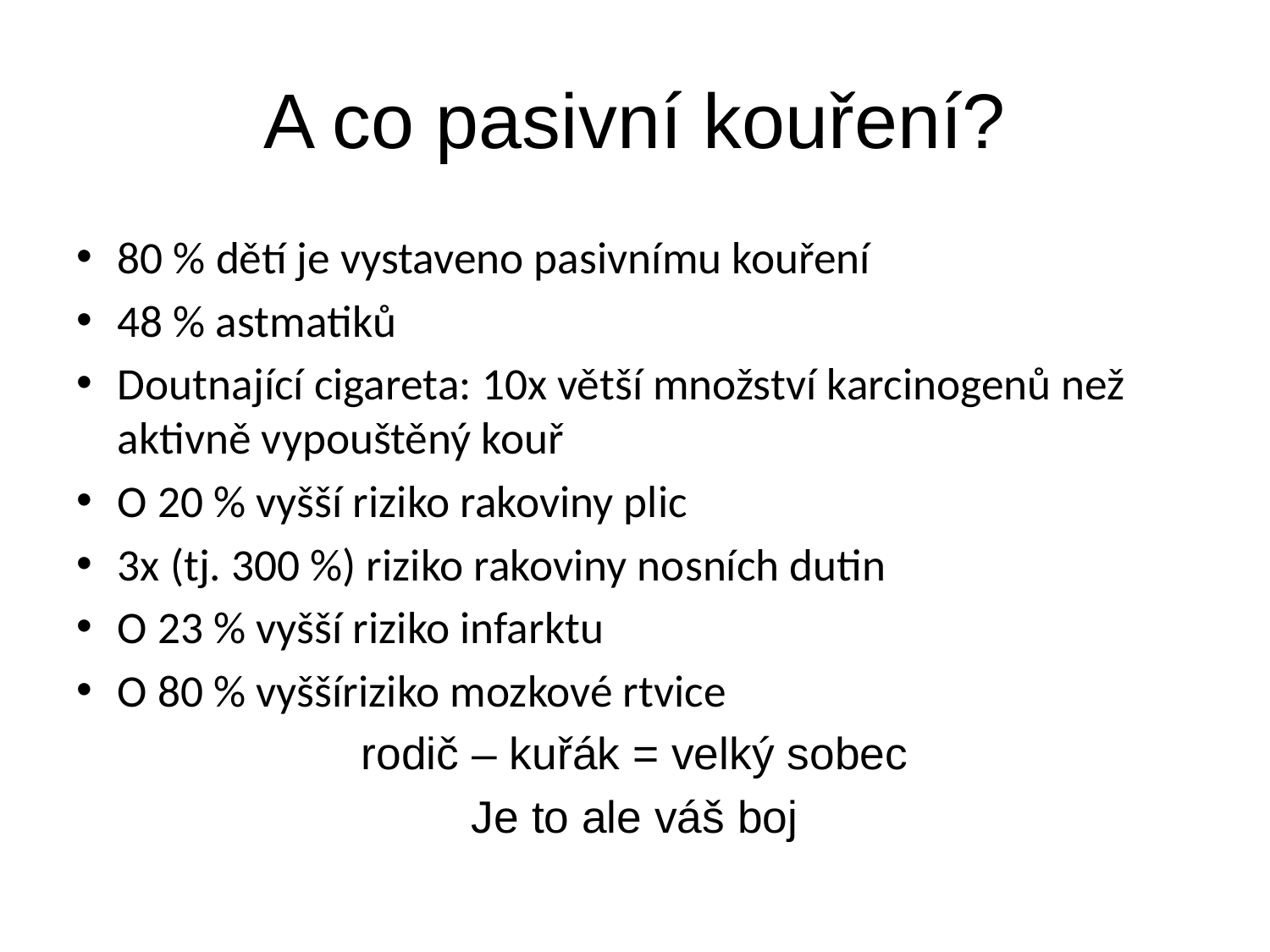

# A co pasivní kouření?
80 % dětí je vystaveno pasivnímu kouření
48 % astmatiků
Doutnající cigareta: 10x větší množství karcinogenů než aktivně vypouštěný kouř
O 20 % vyšší riziko rakoviny plic
3x (tj. 300 %) riziko rakoviny nosních dutin
O 23 % vyšší riziko infarktu
O 80 % vyššíriziko mozkové rtvice
rodič – kuřák = velký sobec
Je to ale váš boj